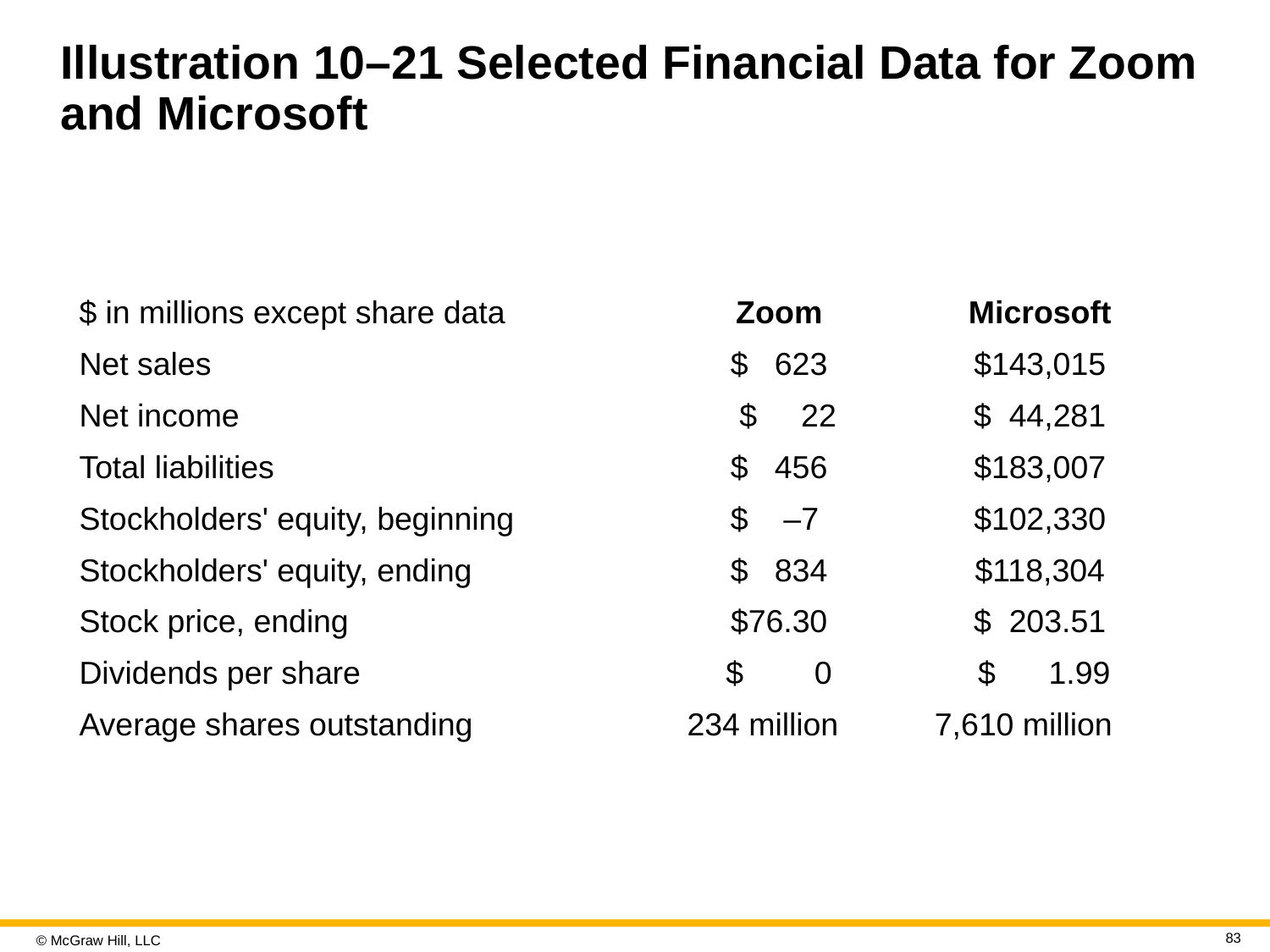

# Illustration 10–21 Selected Financial Data for Zoom and Microsoft
| $ in millions except share data | Zoom | Microsoft |
| --- | --- | --- |
| Net sales | $ 623 | $143,015 |
| Net income | $ 22 | $ 44,281 |
| Total liabilities | $ 456 | $183,007 |
| Stockholders' equity, beginning | $ –7 | $102,330 |
| Stockholders' equity, ending | $ 834 | $118,304 |
| Stock price, ending | $76.30 | $ 203.51 |
| Dividends per share | $ 0 | $ 1.99 |
| Average shares outstanding | 234 million | 7,610 million |
83